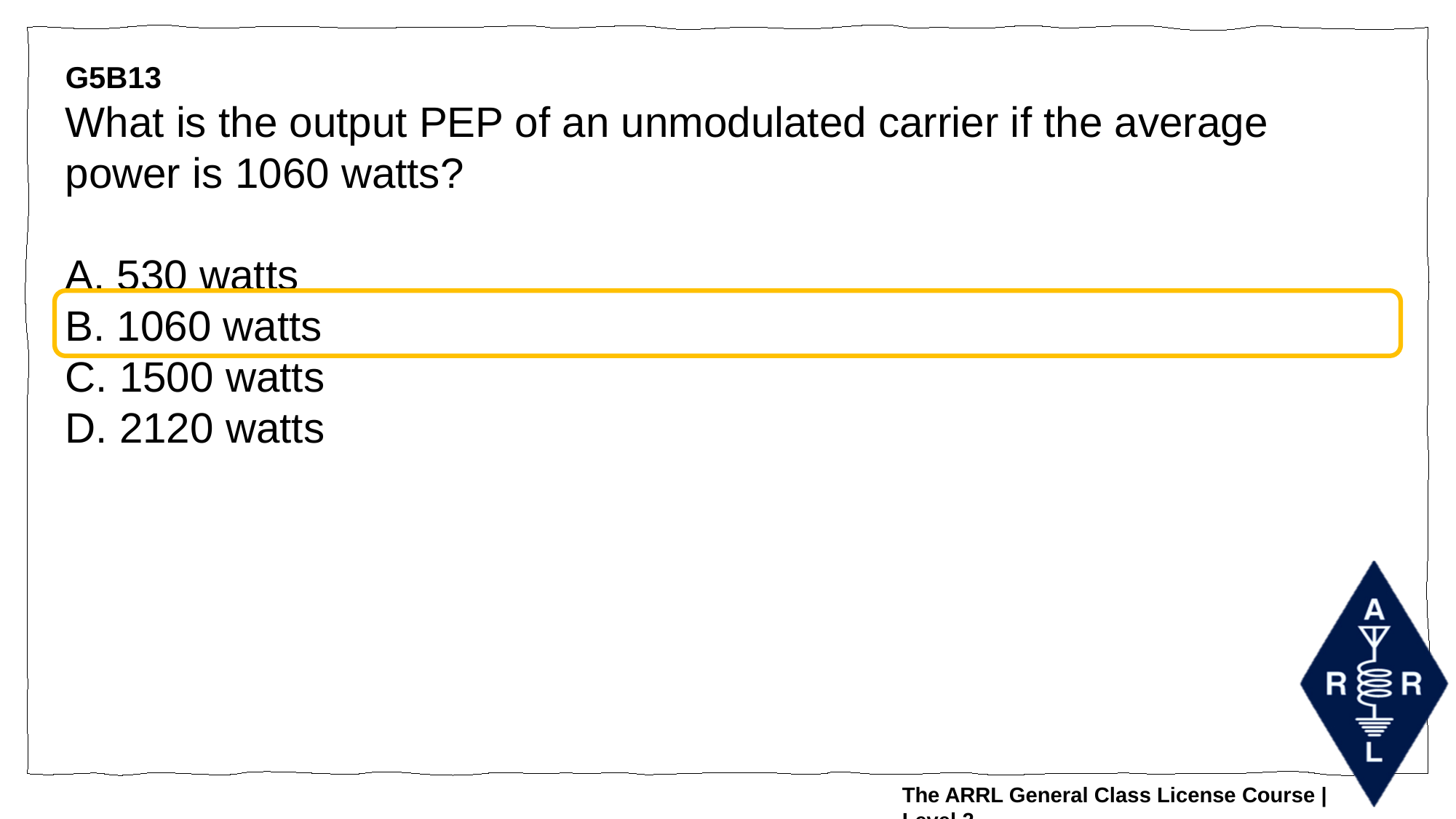

G5B13
What is the output PEP of an unmodulated carrier if the average power is 1060 watts?

A. 530 watts
B. 1060 watts
C. 1500 watts
D. 2120 watts